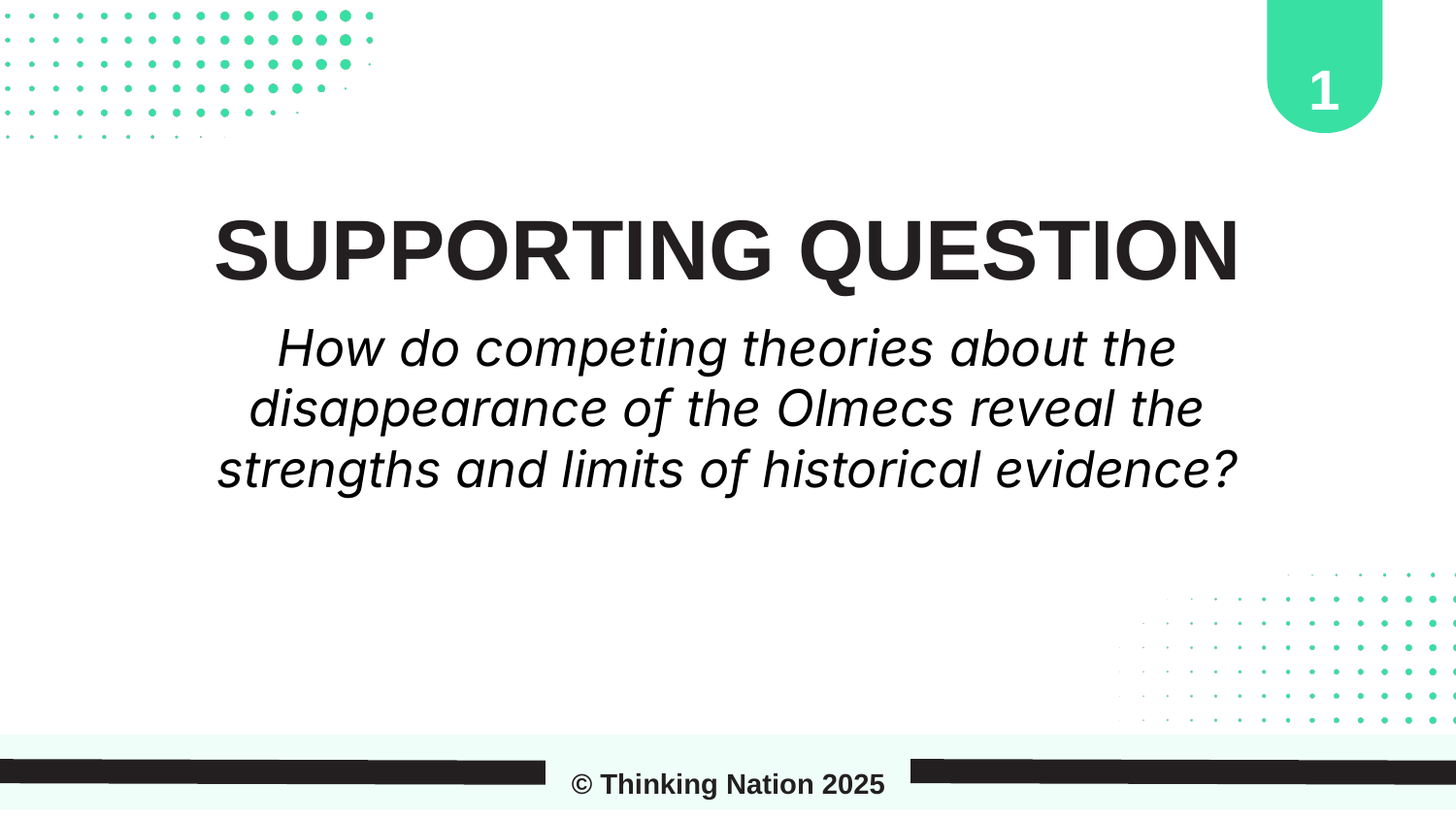

1
SUPPORTING QUESTION
How do competing theories about the disappearance of the Olmecs reveal the strengths and limits of historical evidence?

© Thinking Nation 2025